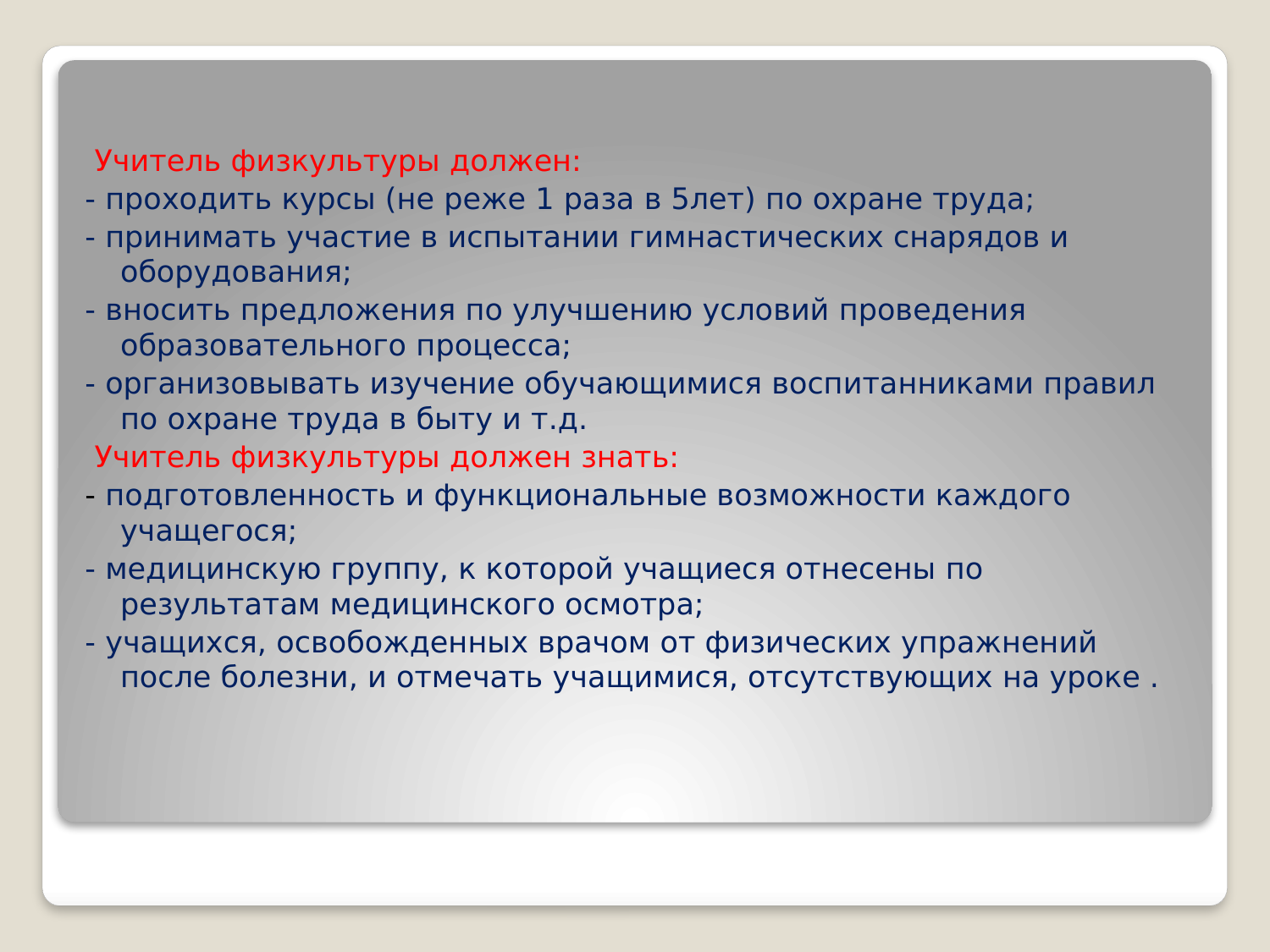

Учитель физкультуры должен:
- проходить курсы (не реже 1 раза в 5лет) по охране труда;
- принимать участие в испытании гимнастических снарядов и оборудования;
- вносить предложения по улучшению условий проведения образовательного процесса;
- организовывать изучение обучающимися воспитанниками правил по охране труда в быту и т.д.
 Учитель физкультуры должен знать:
- подготовленность и функциональные возможности каждого учащегося;
- медицинскую группу, к которой учащиеся отнесены по результатам медицинского осмотра;
- учащихся, освобожденных врачом от физических упражнений после болезни, и отмечать учащимися, отсутствующих на уроке .